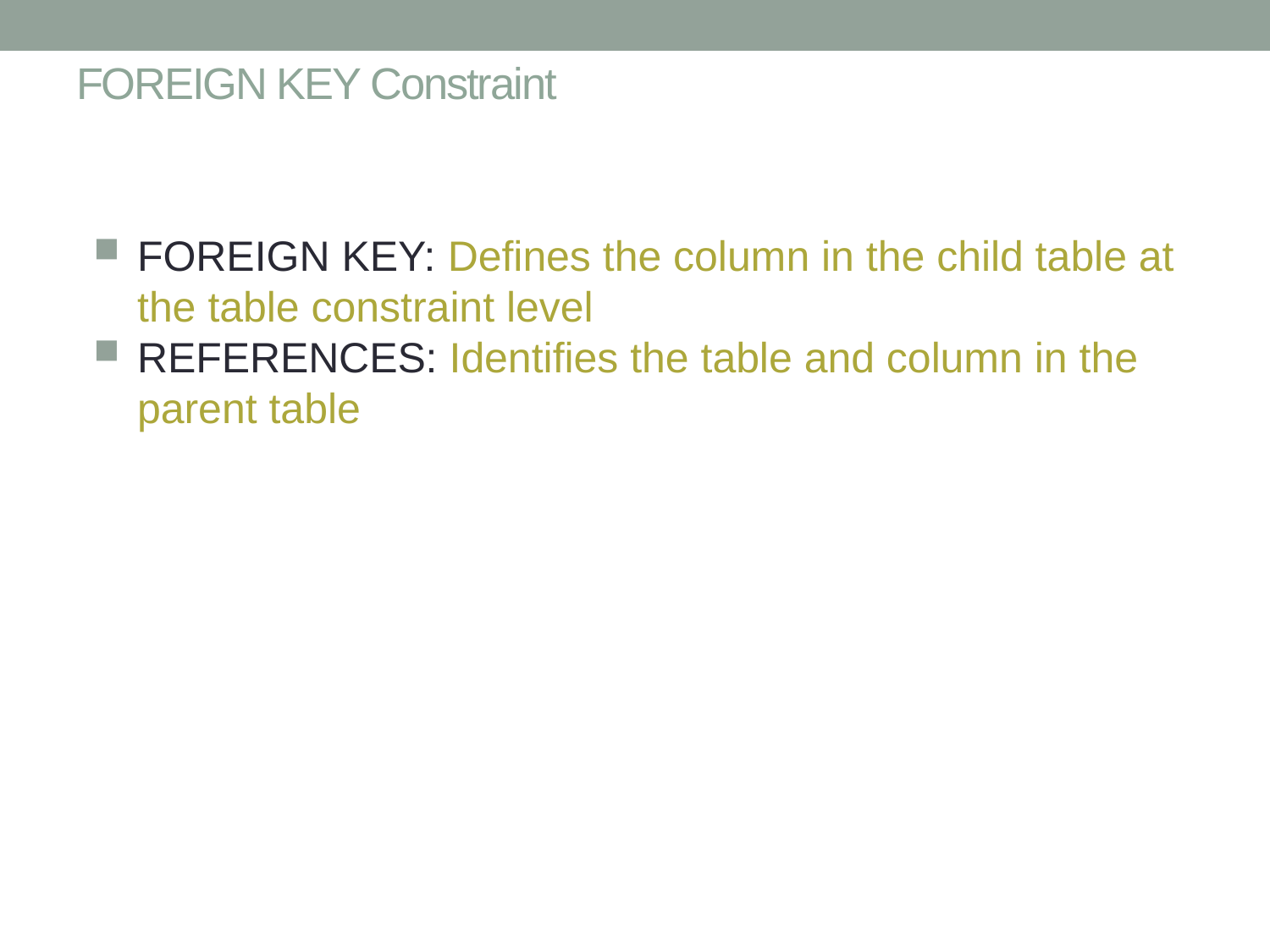

# FOREIGN KEY Constraint Keywords
FOREIGN KEY: Defines the column in the child table at the table constraint level
REFERENCES: Identifies the table and column in the parent table